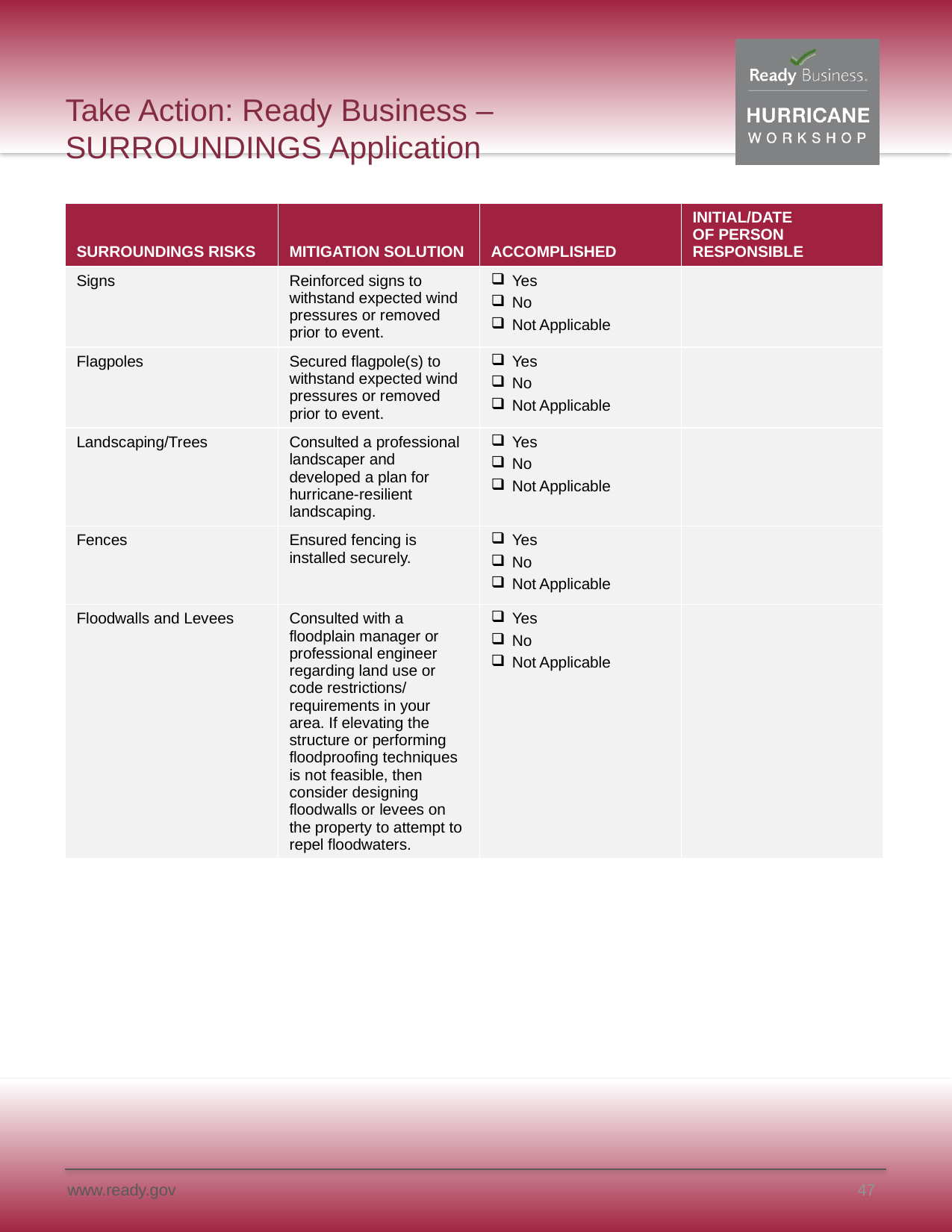

# Take Action: Ready Business – SURROUNDINGS Application
| SURROUNDINGS RISKS | MITIGATION SOLUTION | ACCOMPLISHED | INITIAL/DATE OF PERSON RESPONSIBLE |
| --- | --- | --- | --- |
| Signs | Reinforced signs to withstand expected wind pressures or removed prior to event. | Yes No Not Applicable |  |
| Flagpoles | Secured flagpole(s) to withstand expected wind pressures or removed prior to event. | Yes No Not Applicable |  |
| Landscaping/Trees | Consulted a professional landscaper and developed a plan for hurricane-resilient landscaping. | Yes No Not Applicable |  |
| Fences | Ensured fencing is installed securely. | Yes No Not Applicable |  |
| Floodwalls and Levees | Consulted with a floodplain manager or professional engineer regarding land use or code restrictions/ requirements in your area. If elevating the structure or performing floodproofing techniques is not feasible, then consider designing floodwalls or levees on the property to attempt to repel floodwaters. | Yes No Not Applicable |  |
47